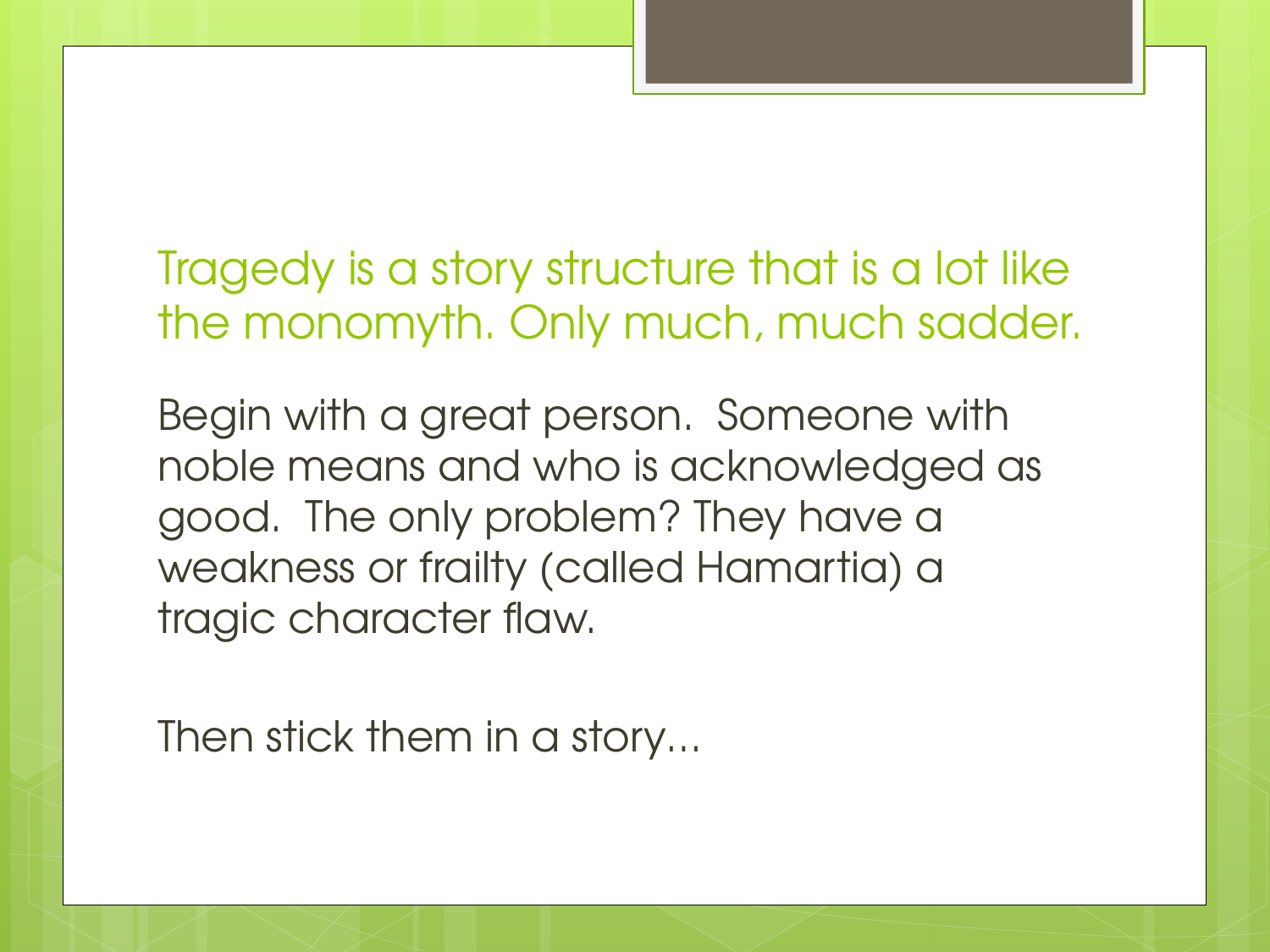

# Tragedy is a story structure that is a lot like the monomyth. Only much, much sadder.

Begin with a great person.  Someone with noble means and who is acknowledged as good.  The only problem? They have a weakness or frailty (called Hamartia) a tragic character flaw.

Then stick them in a story…